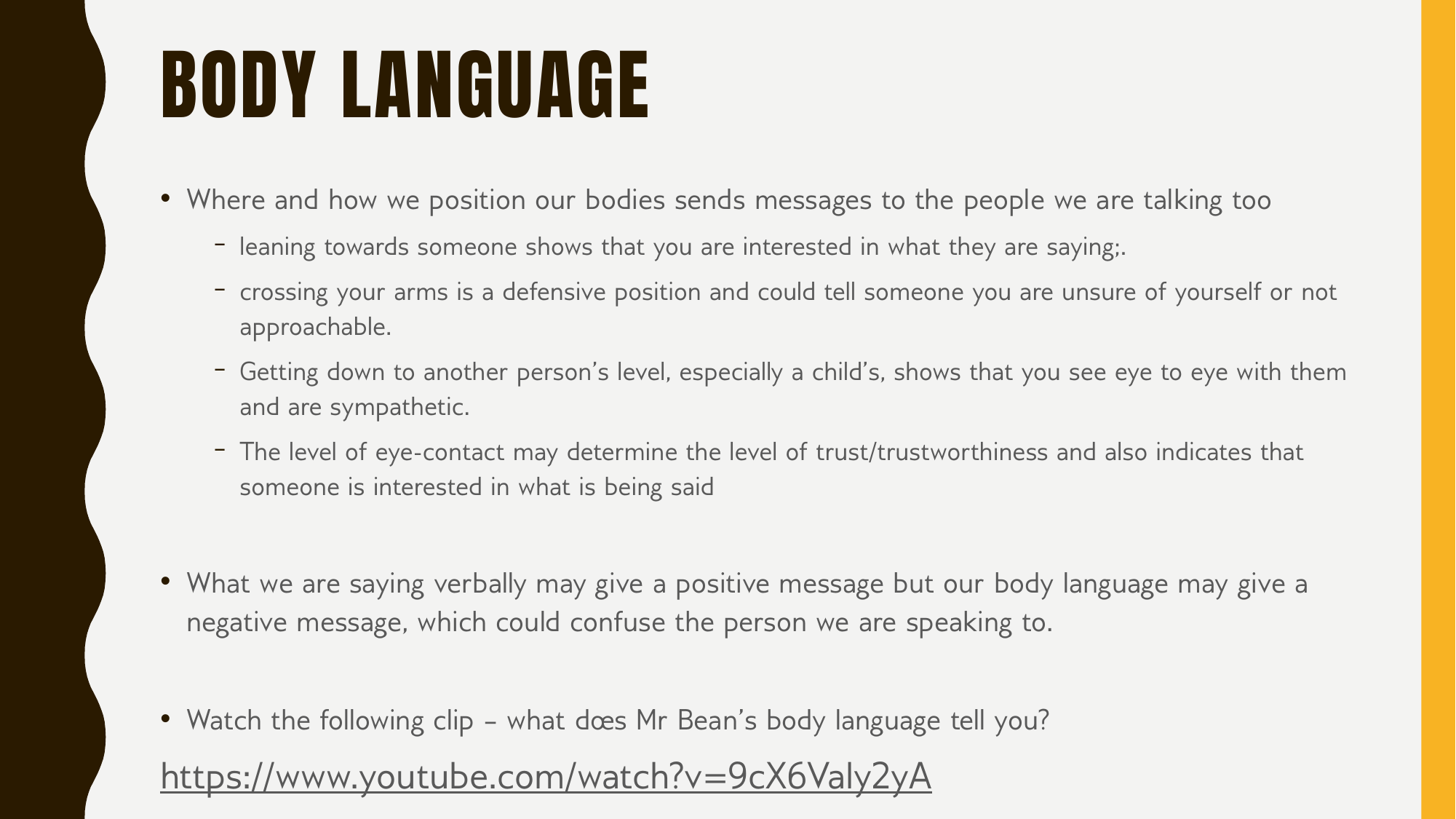

# Body language
Where and how we position our bodies sends messages to the people we are talking too
leaning towards someone shows that you are interested in what they are saying;.
crossing your arms is a defensive position and could tell someone you are unsure of yourself or not approachable.
Getting down to another person’s level, especially a child’s, shows that you see eye to eye with them and are sympathetic.
The level of eye-contact may determine the level of trust/trustworthiness and also indicates that someone is interested in what is being said

What we are saying verbally may give a positive message but our body language may give a negative message, which could confuse the person we are speaking to.

Watch the following clip – what does Mr Bean’s body language tell you?
https://www.youtube.com/watch?v=9cX6VaIy2yA